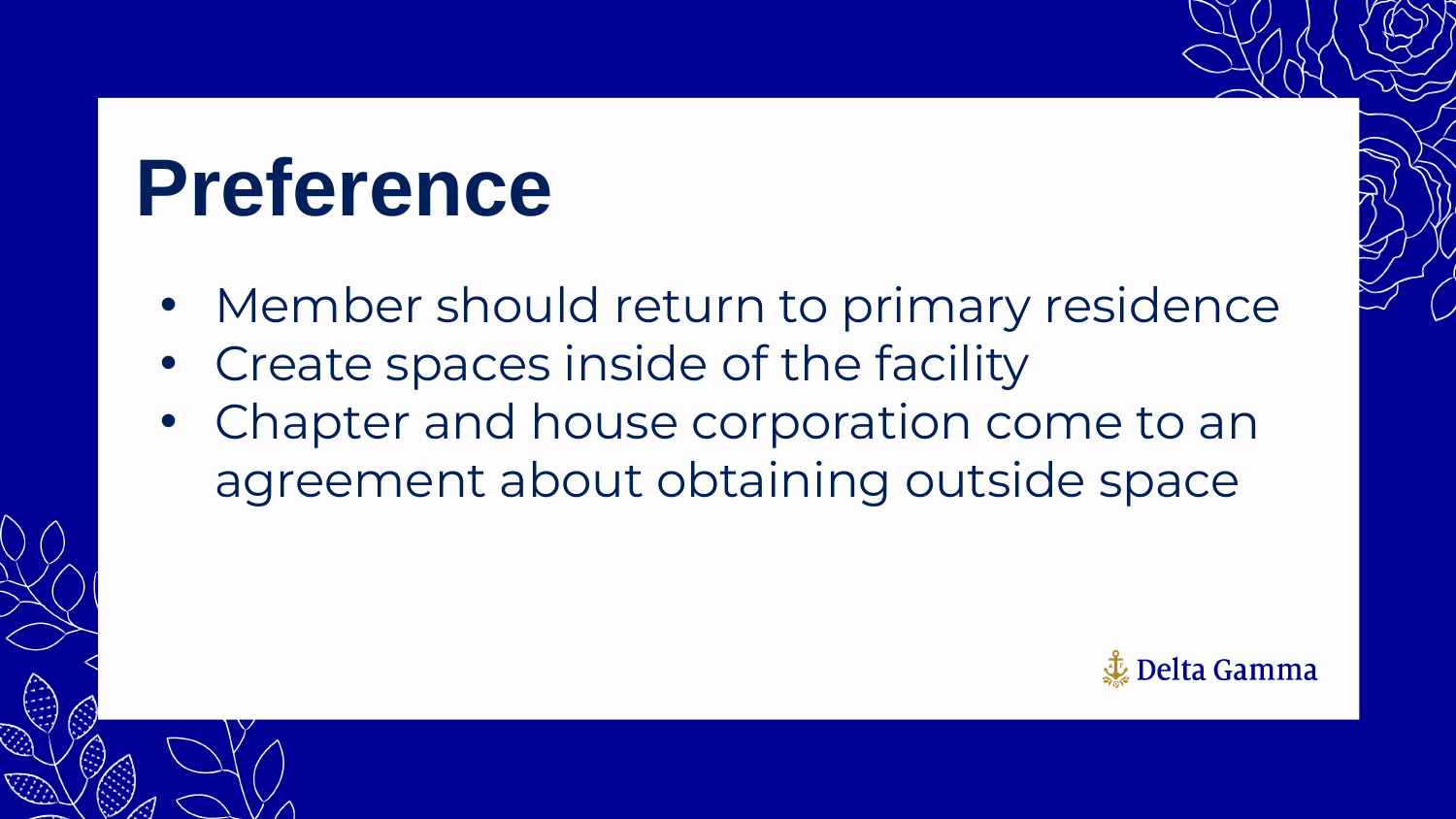

Preference
Member should return to primary residence
Create spaces inside of the facility
Chapter and house corporation come to an agreement about obtaining outside space